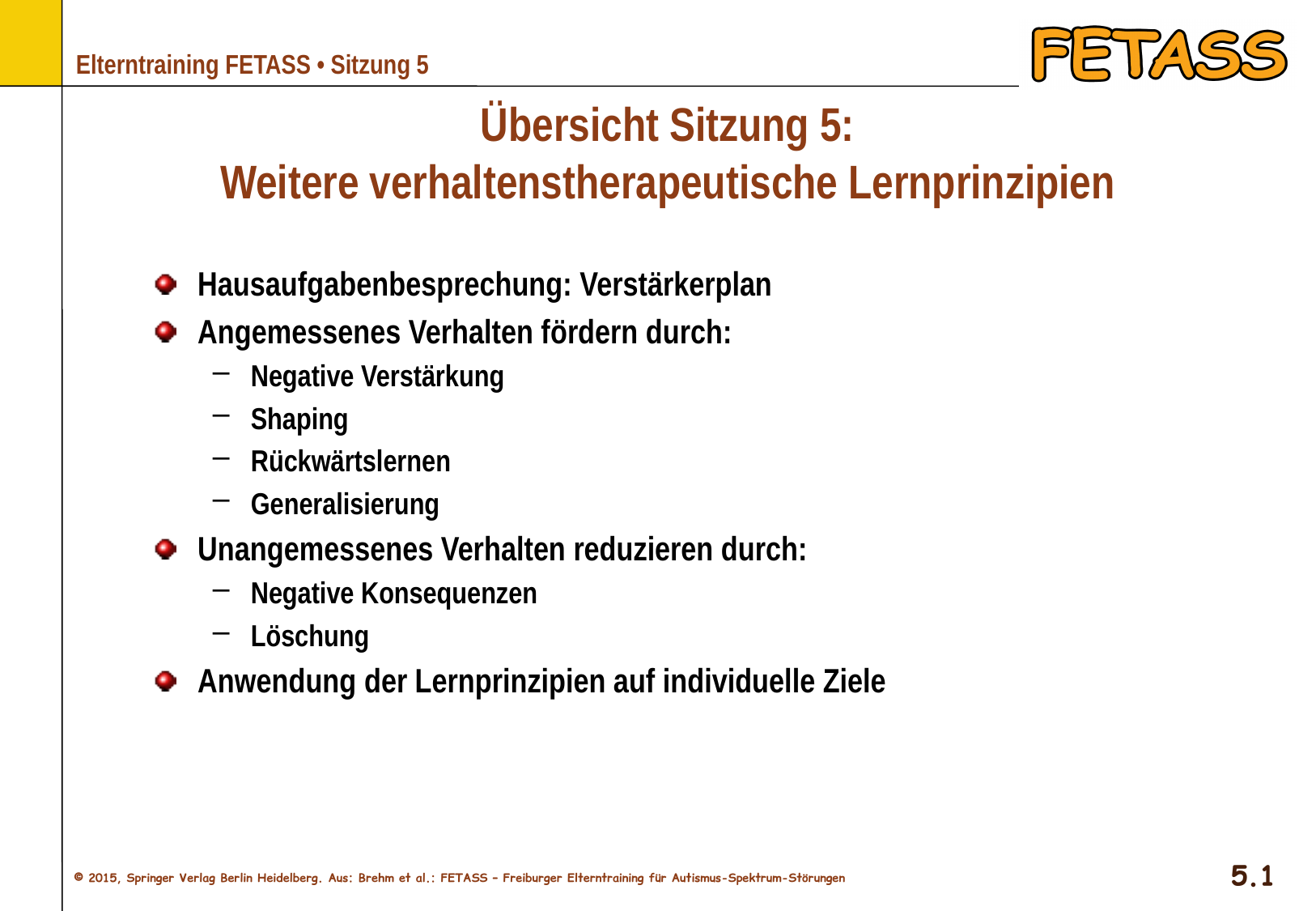

# Übersicht Sitzung 5: Weitere verhaltenstherapeutische Lernprinzipien
Hausaufgabenbesprechung: Verstärkerplan
Angemessenes Verhalten fördern durch:
Negative Verstärkung
Shaping
Rückwärtslernen
Generalisierung
Unangemessenes Verhalten reduzieren durch:
Negative Konsequenzen
Löschung
Anwendung der Lernprinzipien auf individuelle Ziele
5.1